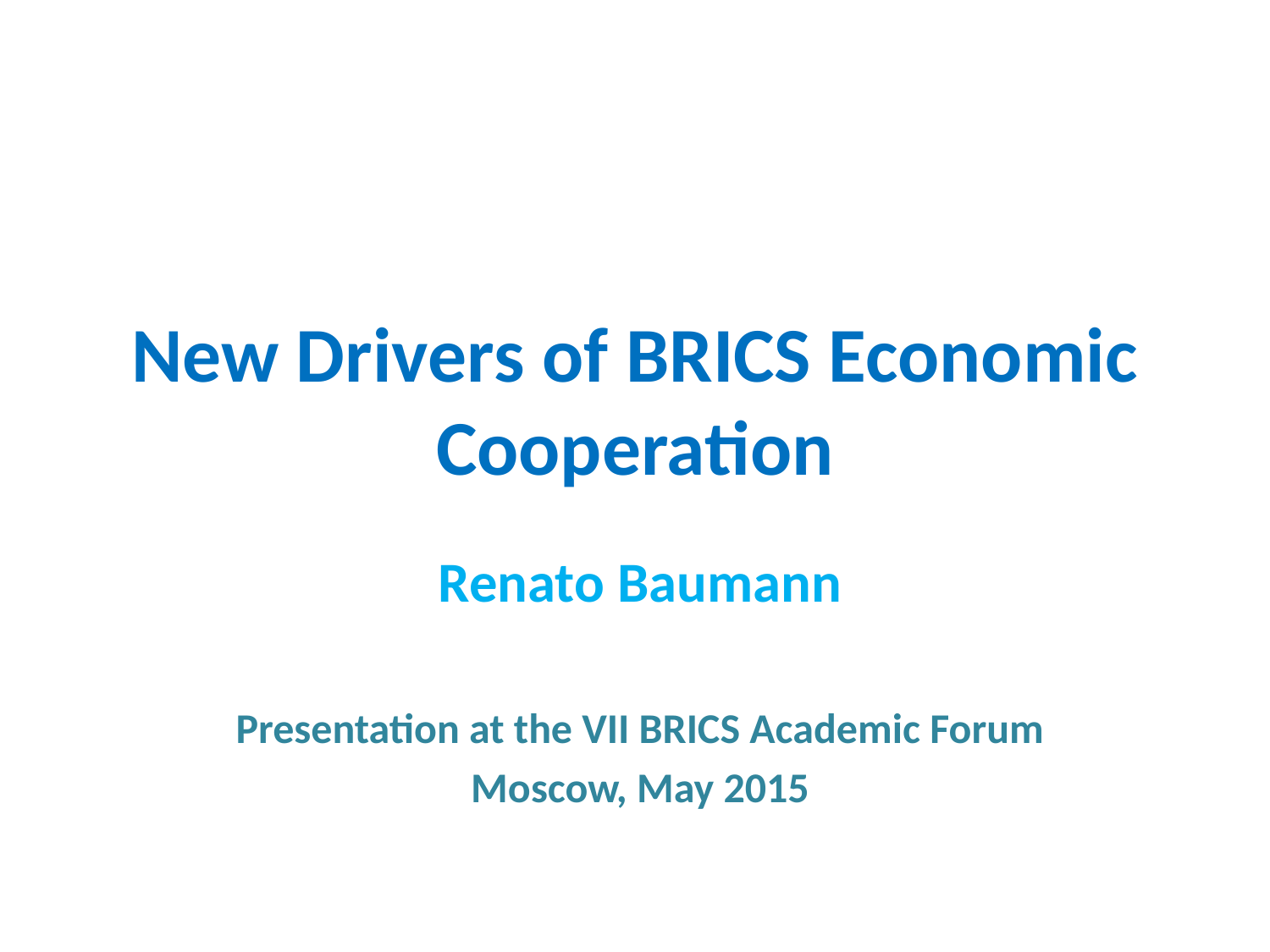

# New Drivers of BRICS Economic Cooperation
Renato Baumann

Presentation at the VII BRICS Academic Forum
Moscow, May 2015